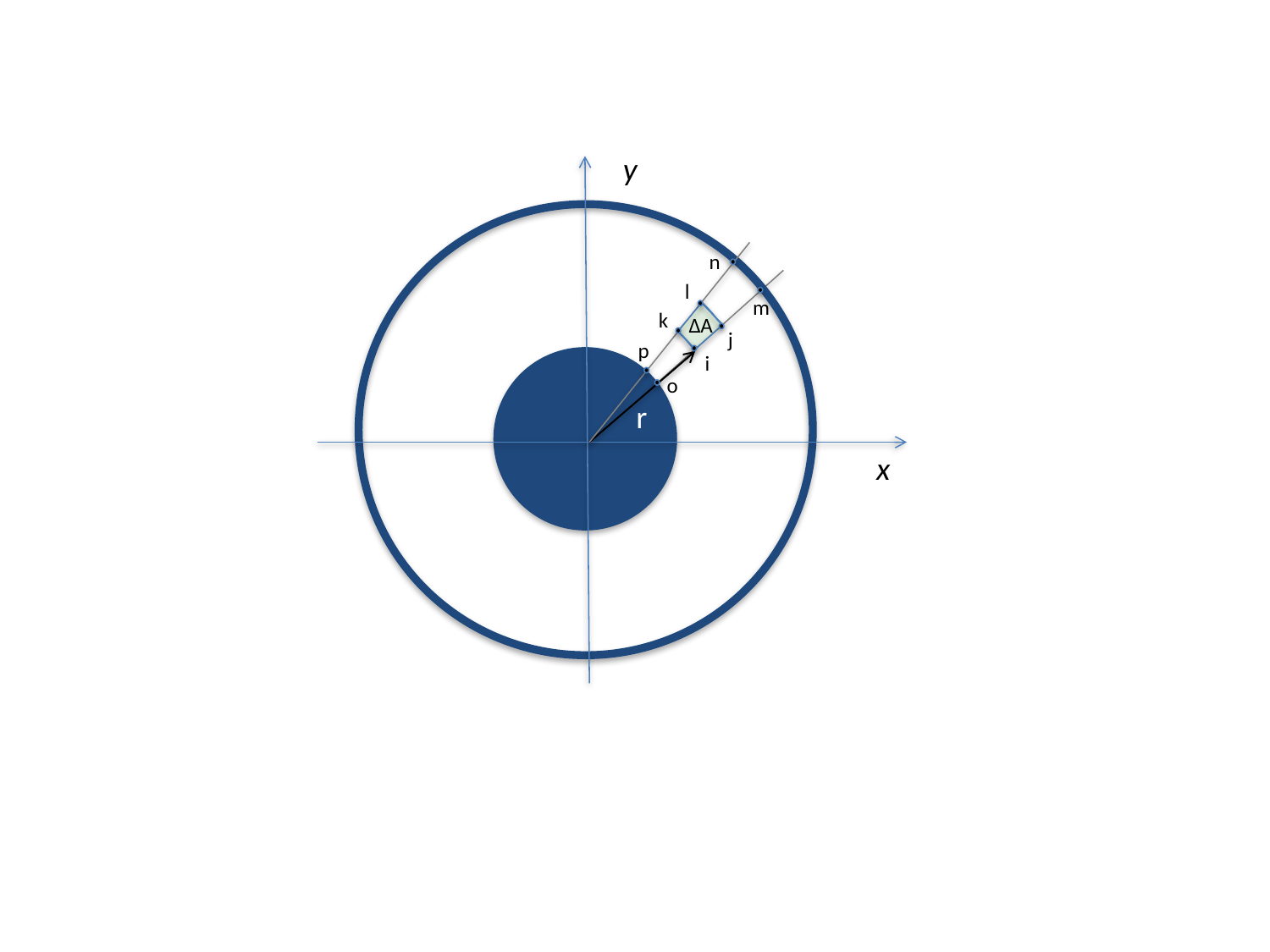

y

n

l

m
k

ΔA
j

p
i

o

r
x